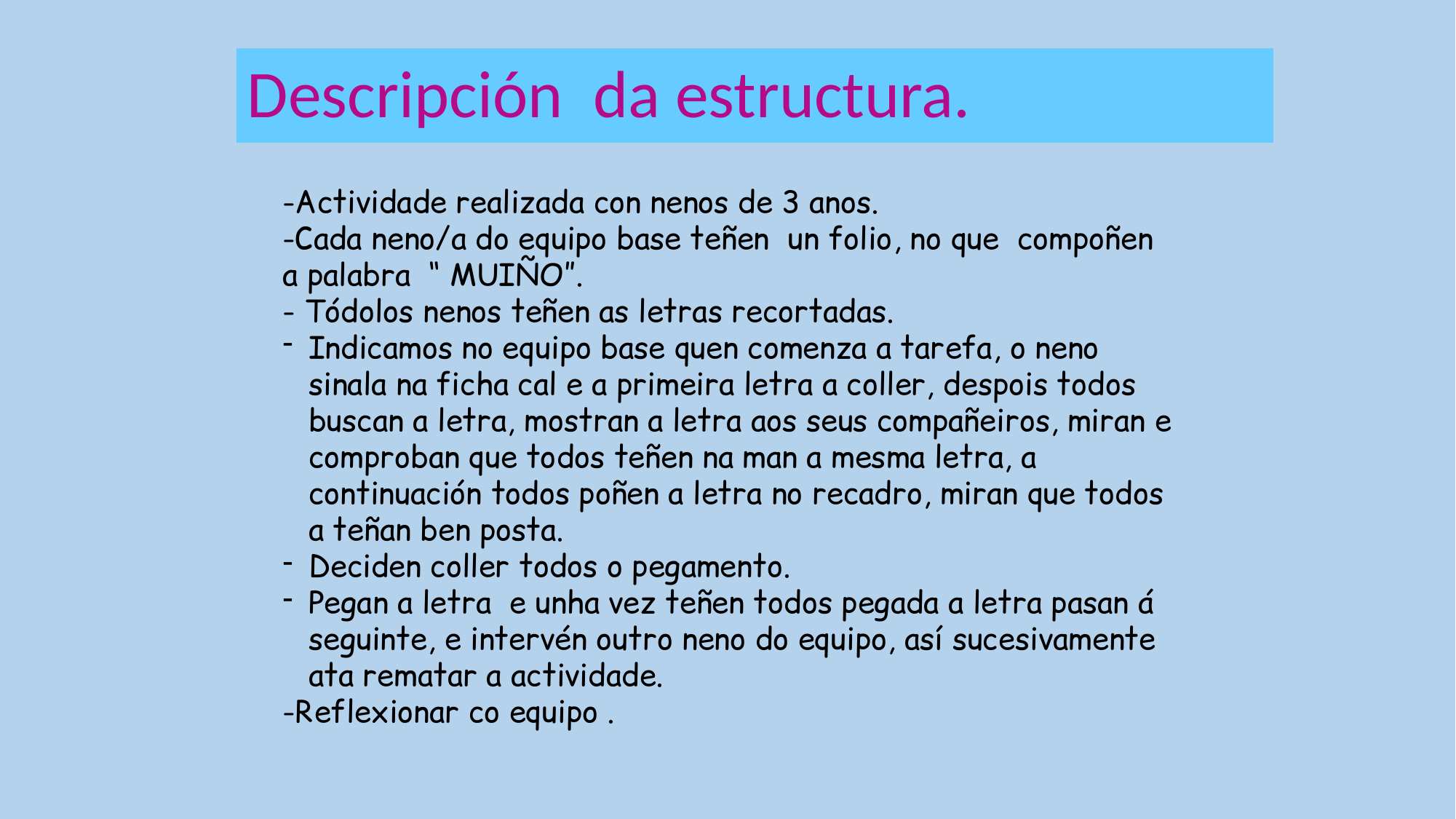

# Descripción  da estructura.
-Actividade realizada con nenos de 3 anos.
-Cada neno/a do equipo base teñen  un folio, no que  compoñen a palabra  “ MUIÑO”.
- Tódolos nenos teñen as letras recortadas.
Indicamos no equipo base quen comenza a tarefa, o neno sinala na ficha cal e a primeira letra a coller, despois todos buscan a letra, mostran a letra aos seus compañeiros, miran e comproban que todos teñen na man a mesma letra, a continuación todos poñen a letra no recadro, miran que todos a teñan ben posta.
Deciden coller todos o pegamento.
Pegan a letra  e unha vez teñen todos pegada a letra pasan á seguinte, e intervén outro neno do equipo, así sucesivamente ata rematar a actividade.
-Reflexionar co equipo .